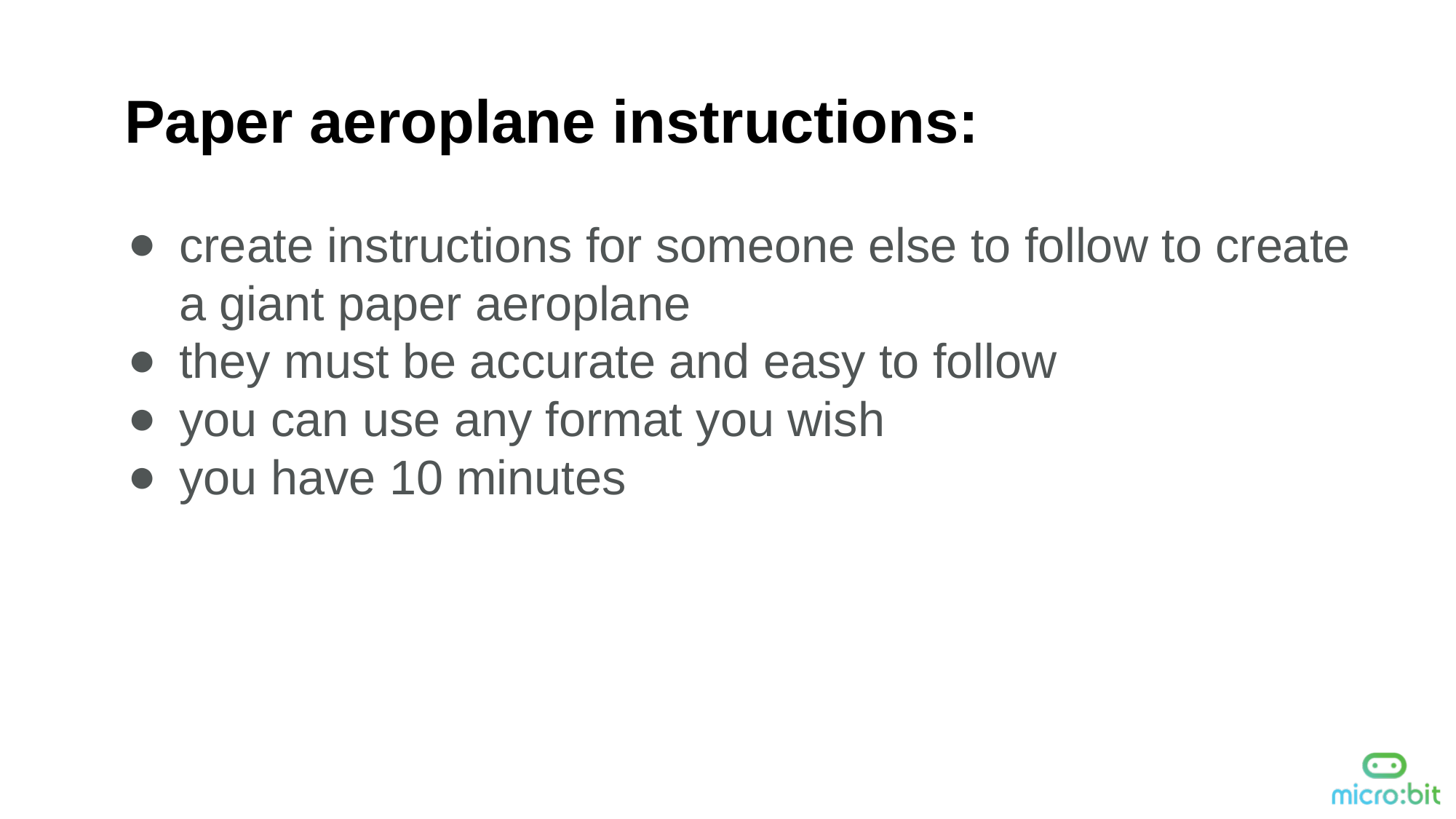

Paper aeroplane instructions:

create instructions for someone else to follow to create a giant paper aeroplane
they must be accurate and easy to follow
you can use any format you wish
you have 10 minutes